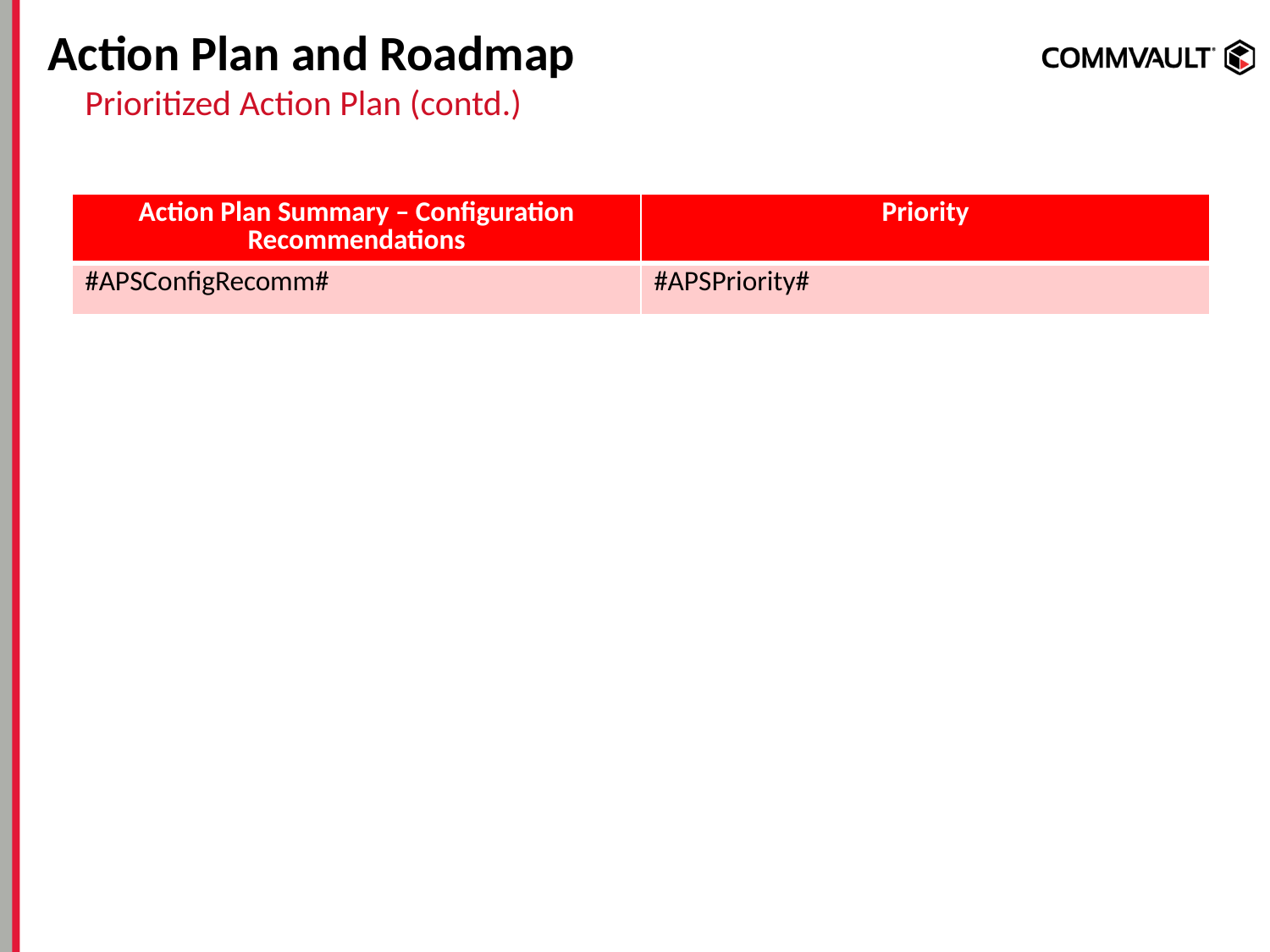

# Action Plan and Roadmap
Prioritized Action Plan (contd.)
| Action Plan Summary – Configuration Recommendations | Priority |
| --- | --- |
| #APSConfigRecomm# | #APSPriority# |